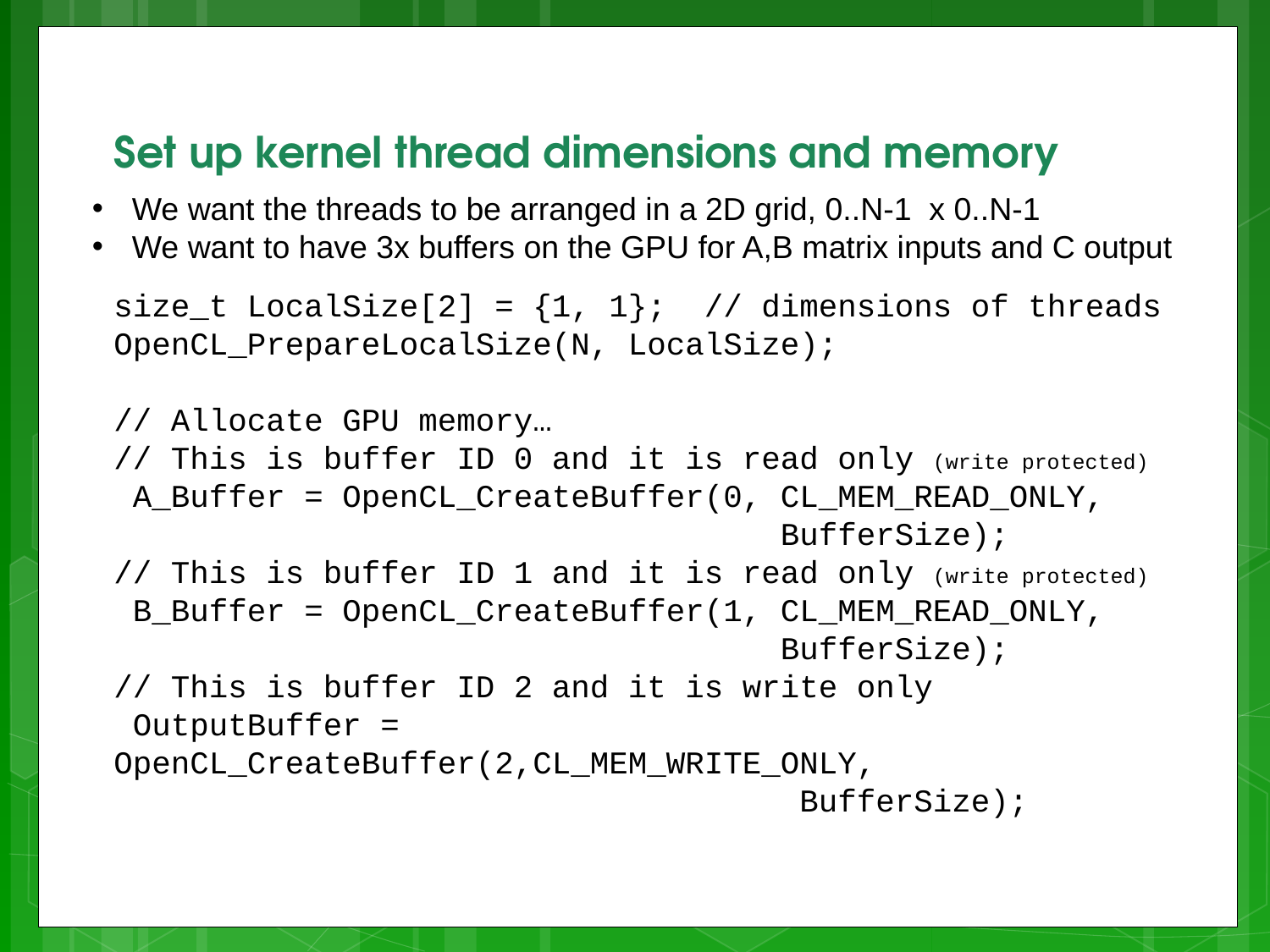

# Set up kernel thread dimensions and memory
We want the threads to be arranged in a 2D grid, 0..N-1  x 0..N-1
We want to have 3x buffers on the GPU for A,B matrix inputs and C output
size_t LocalSize[2] = {1, 1};  // dimensions of threads
OpenCL_PrepareLocalSize(N, LocalSize);

// Allocate GPU memory…
// This is buffer ID 0 and it is read only (write protected)
 A_Buffer = OpenCL_CreateBuffer(0, CL_MEM_READ_ONLY,
                                   BufferSize);
// This is buffer ID 1 and it is read only (write protected)
 B_Buffer = OpenCL_CreateBuffer(1, CL_MEM_READ_ONLY,
                                   BufferSize);
// This is buffer ID 2 and it is write only
 OutputBuffer = OpenCL_CreateBuffer(2,CL_MEM_WRITE_ONLY,
                                    BufferSize);